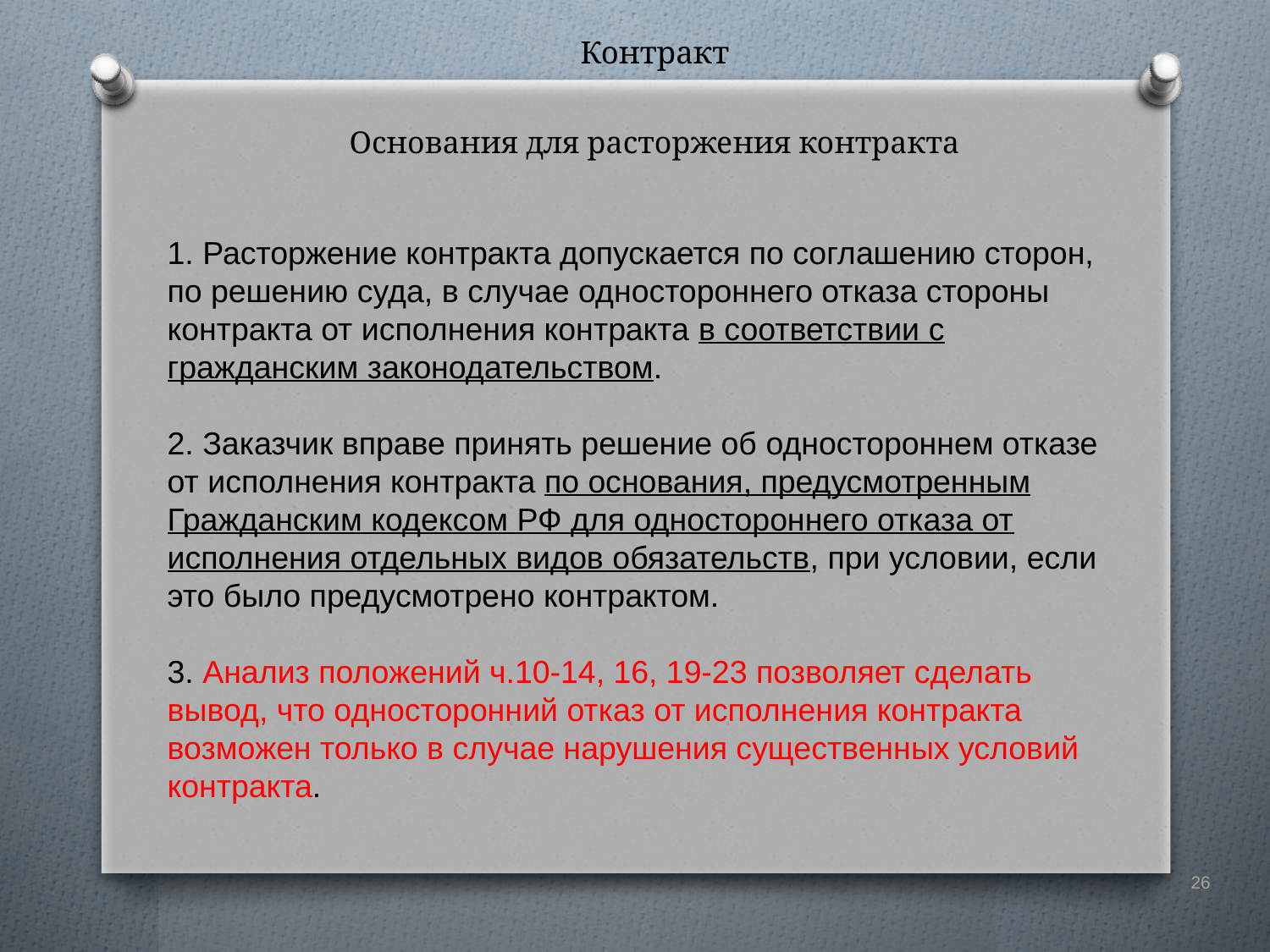

Контракт
Основания для расторжения контракта
1. Расторжение контракта допускается по соглашению сторон, по решению суда, в случае одностороннего отказа стороны контракта от исполнения контракта в соответствии с гражданским законодательством.

2. Заказчик вправе принять решение об одностороннем отказе от исполнения контракта по основания, предусмотренным Гражданским кодексом РФ для одностороннего отказа от исполнения отдельных видов обязательств, при условии, если это было предусмотрено контрактом.

3. Анализ положений ч.10-14, 16, 19-23 позволяет сделать вывод, что односторонний отказ от исполнения контракта возможен только в случае нарушения существенных условий контракта.
26